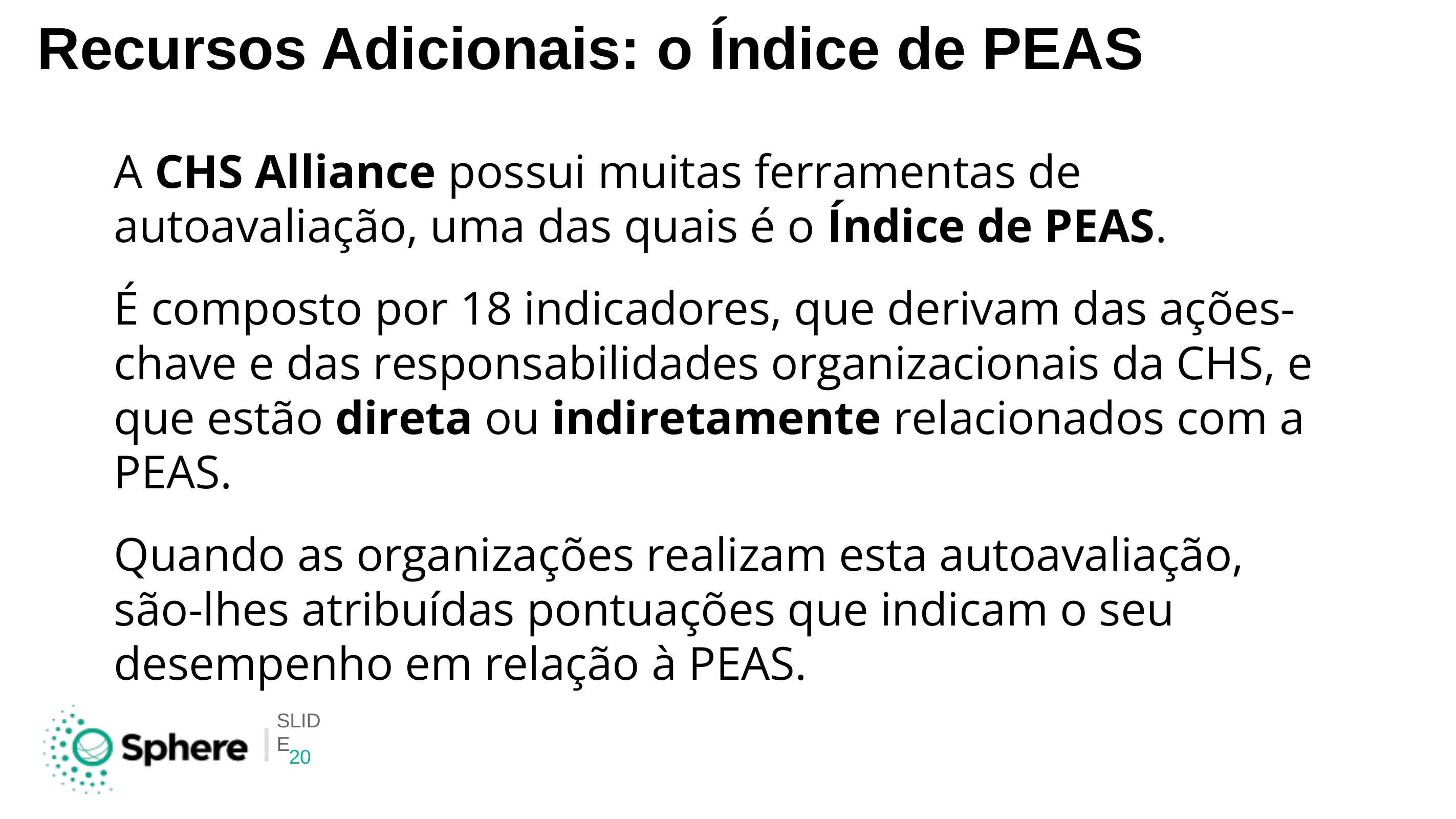

# Recursos Adicionais: o Índice de PEAS
A CHS Alliance possui muitas ferramentas de autoavaliação, uma das quais é o Índice de PEAS.
É composto por 18 indicadores, que derivam das ações-chave e das responsabilidades organizacionais da CHS, e que estão direta ou indiretamente relacionados com a PEAS.
Quando as organizações realizam esta autoavaliação, são-lhes atribuídas pontuações que indicam o seu desempenho em relação à PEAS.
20